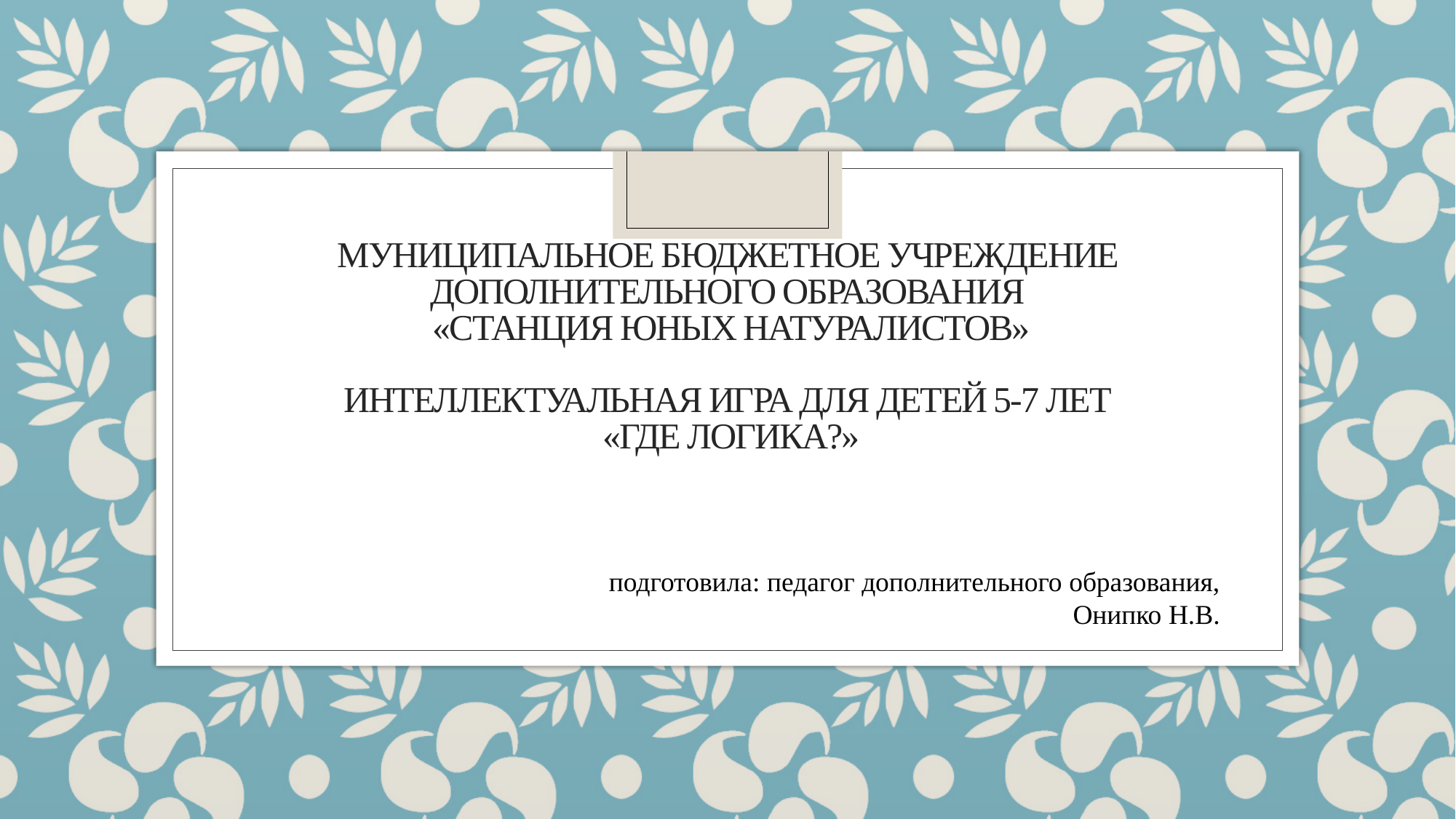

# Муниципальное бюджетное учреждение дополнительного образования «Станция юных натуралистов» интеллектуальная игра для детей 5-7 лет «Где логика?»
подготовила: педагог дополнительного образования, Онипко Н.В.